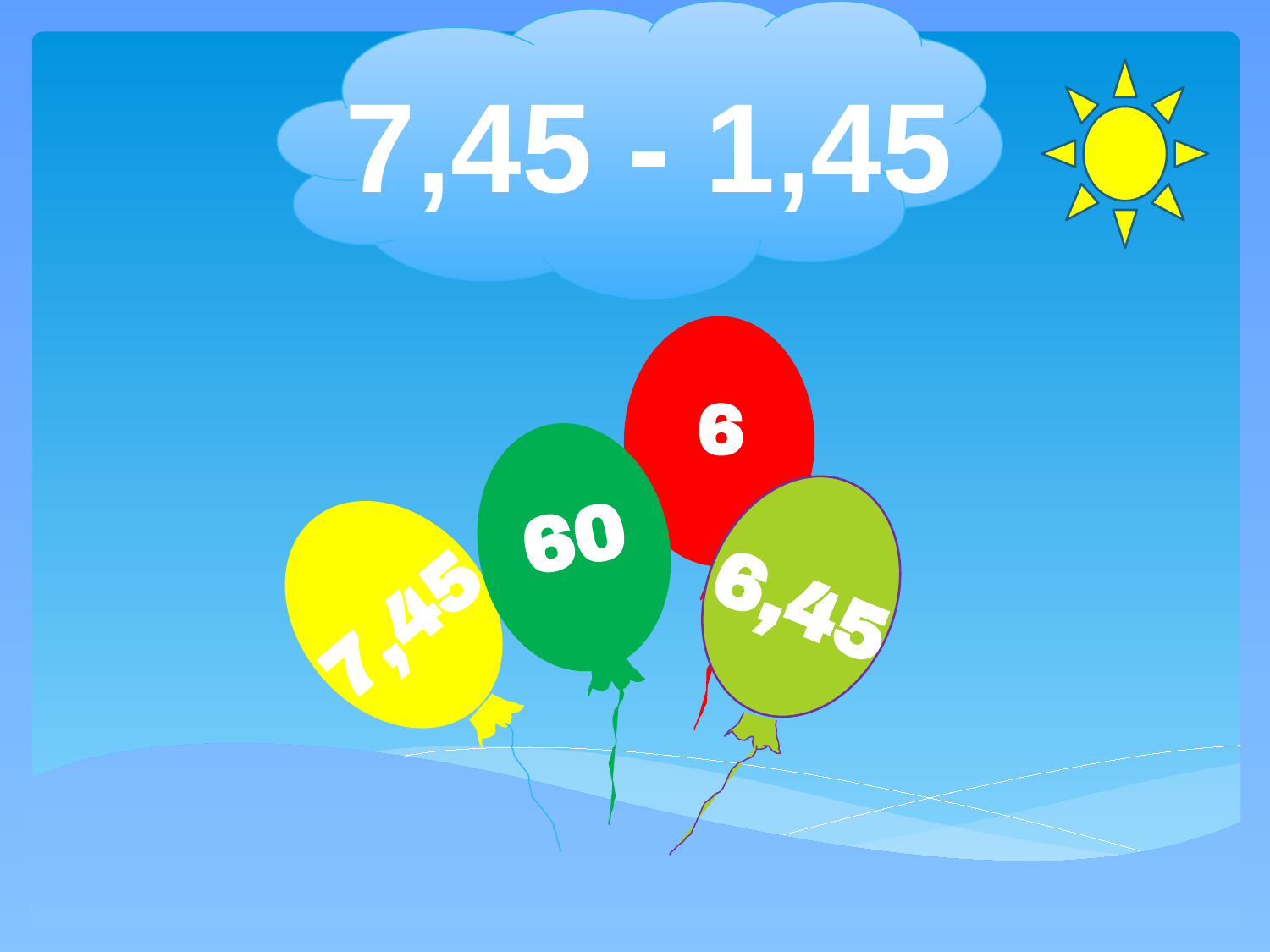

7,45 - 1,45

#

6

60

6,45

7,45